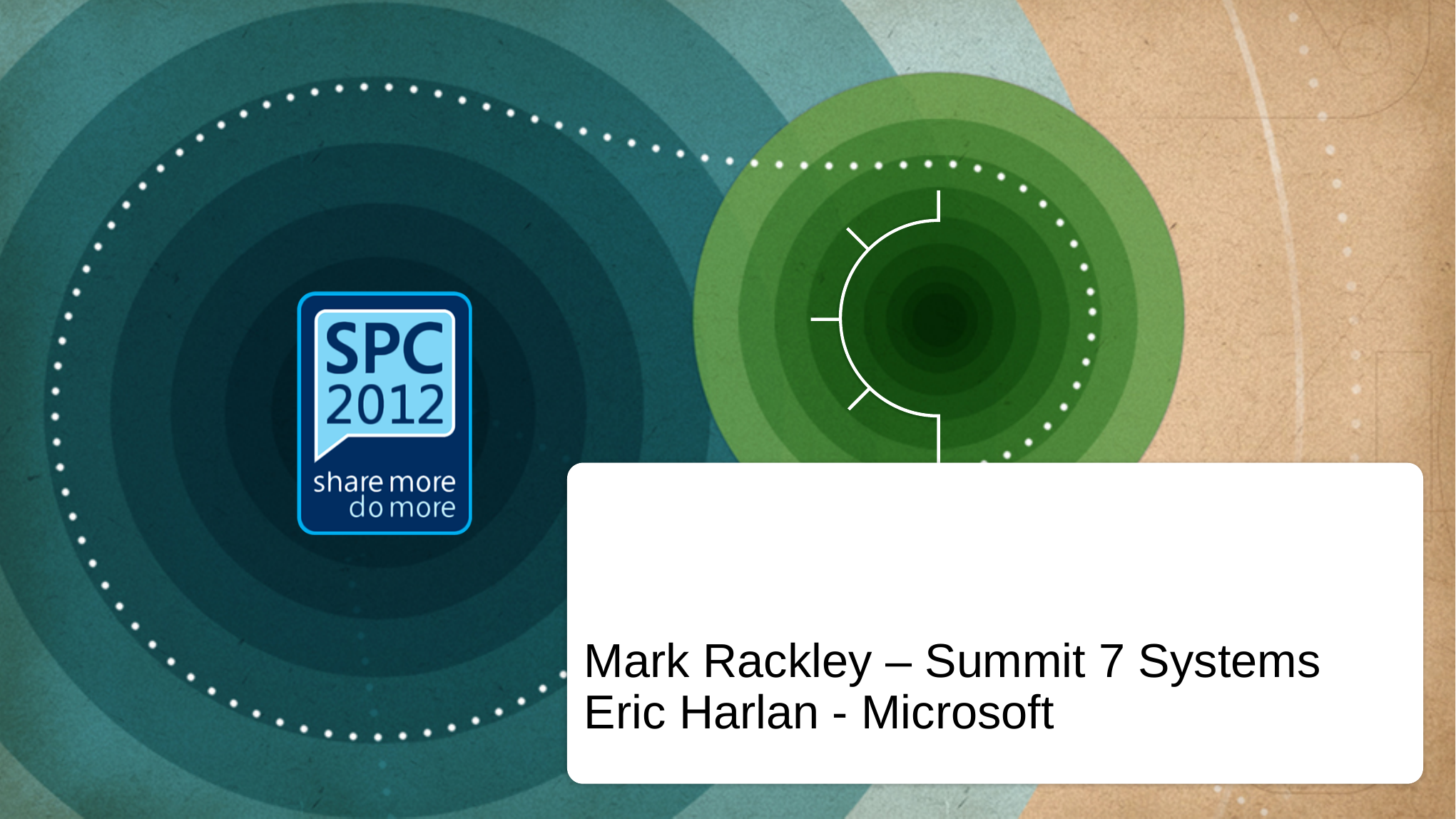

#
Mark Rackley – Summit 7 Systems
Eric Harlan - Microsoft